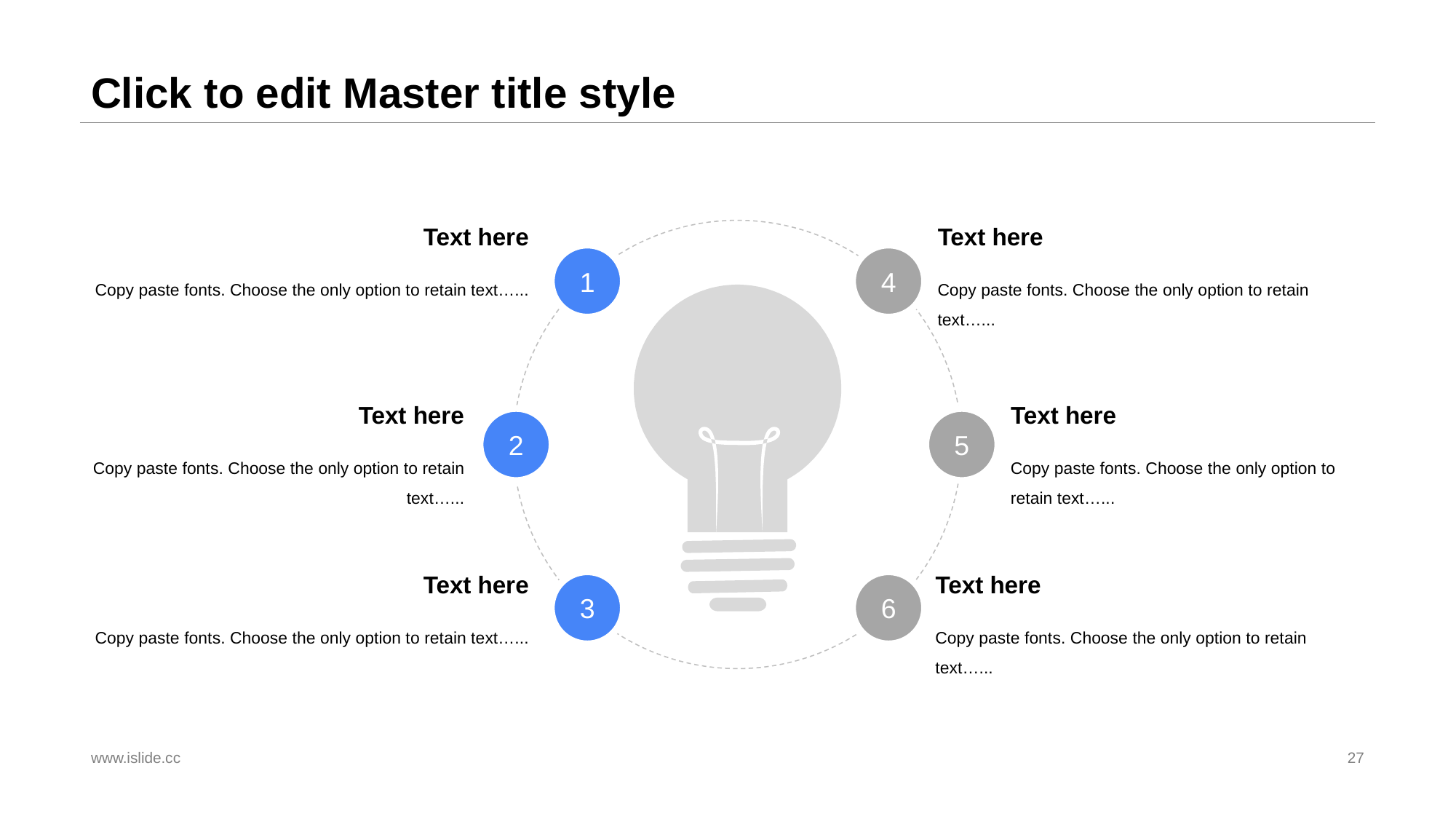

# Click to edit Master title style
Text here
Text here

1
4
Copy paste fonts. Choose the only option to retain text…...
Copy paste fonts. Choose the only option to retain text…...

Text here
Text here
2
5
Copy paste fonts. Choose the only option to retain text…...
Copy paste fonts. Choose the only option to retain text…...
Text here
Text here
3
6
Copy paste fonts. Choose the only option to retain text…...
Copy paste fonts. Choose the only option to retain text…...
www.islide.cc
27